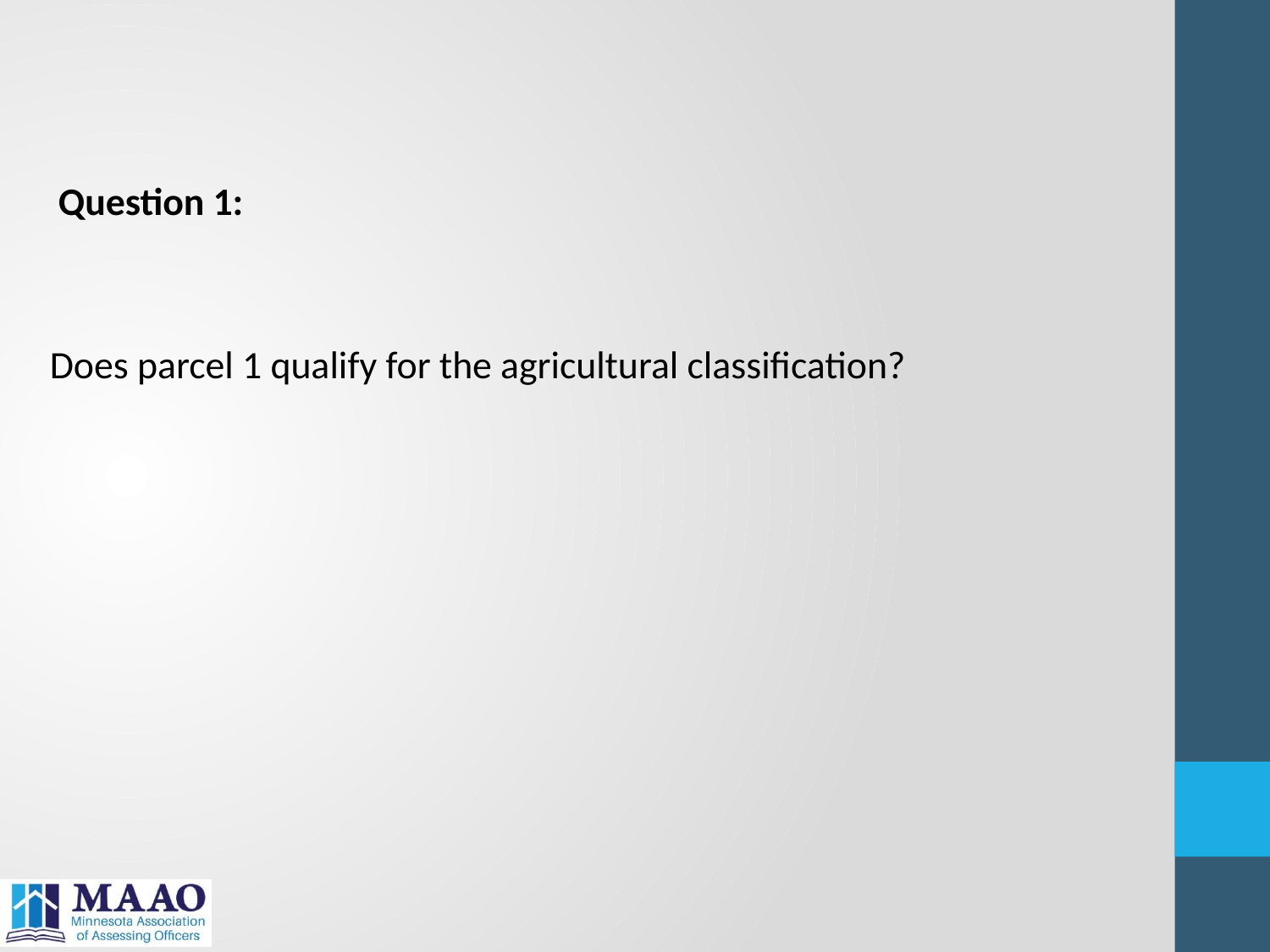

Question 1:

Does parcel 1 qualify for the agricultural classification?